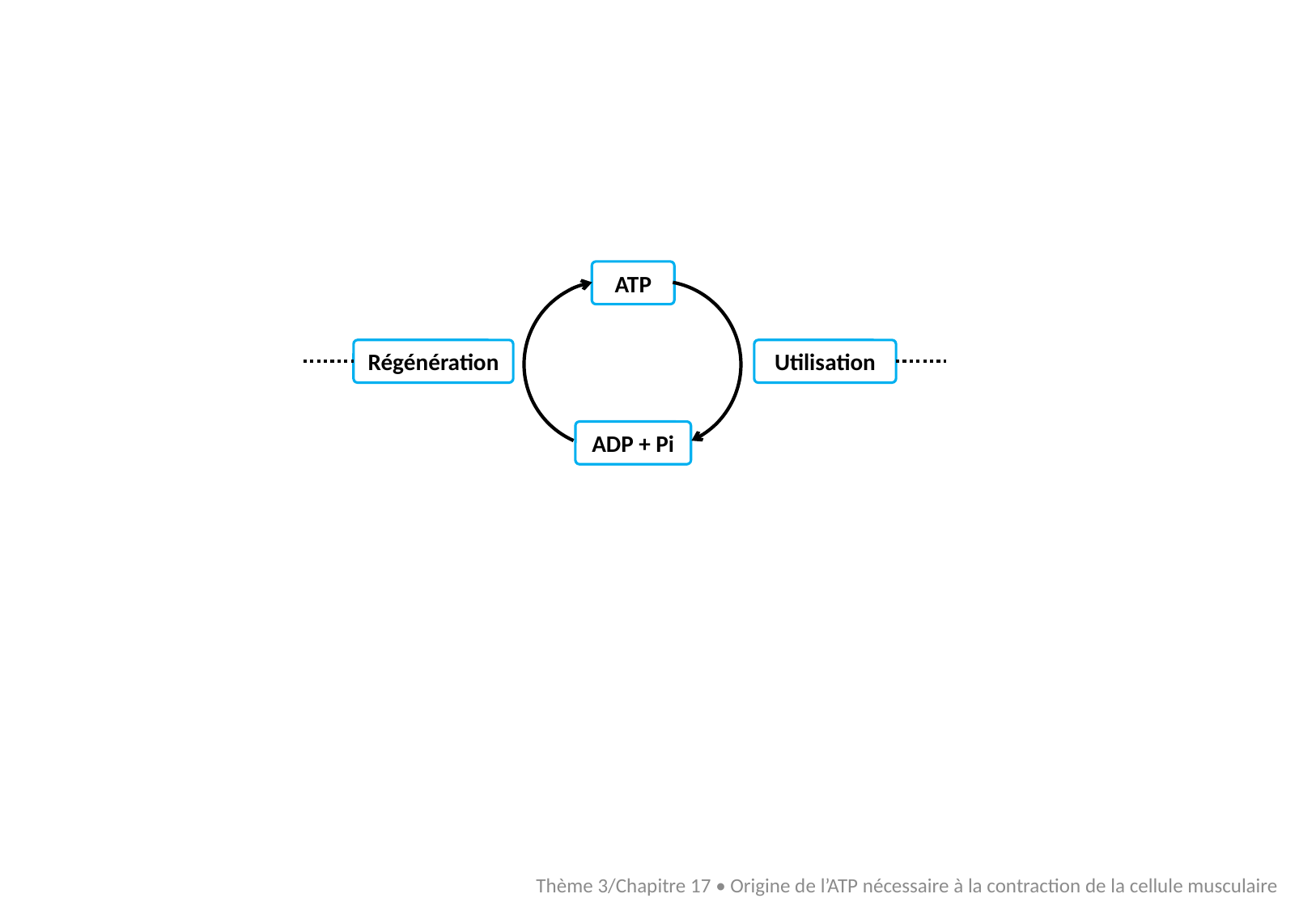

ATP

Régénération
Utilisation
ADP + Pi
Thème 3/Chapitre 17 • Origine de l’ATP nécessaire à la contraction de la cellule musculaire